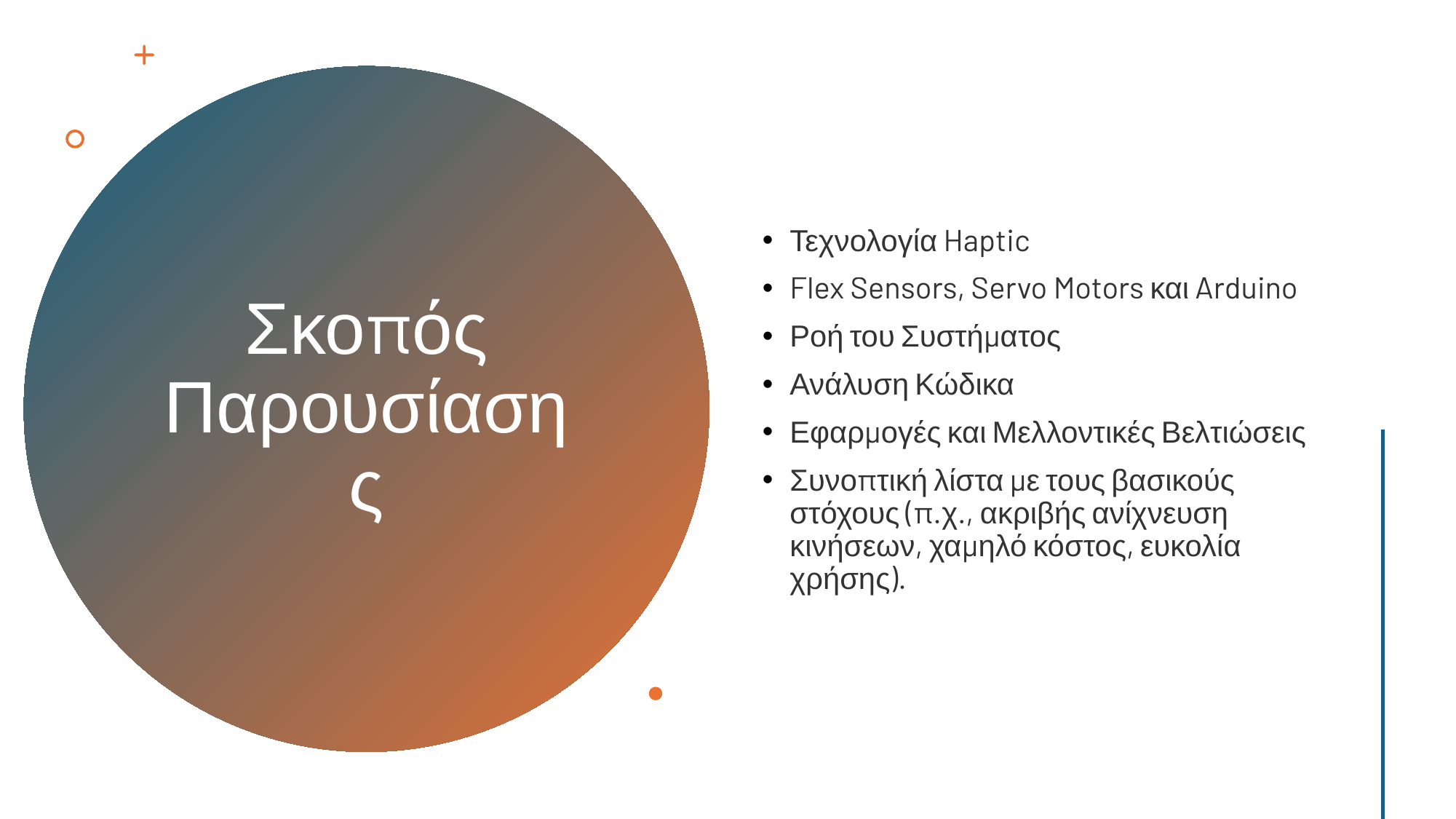

Τεχνολογία Haptic
Flex Sensors, Servo Motors και Arduino
Ροή του Συστήματος
Ανάλυση Κώδικα
Εφαρμογές και Μελλοντικές Βελτιώσεις
Συνοπτική λίστα με τους βασικούς στόχους (π.χ., ακριβής ανίχνευση κινήσεων, χαμηλό κόστος, ευκολία χρήσης).

# Σκοπός Παρουσίασης